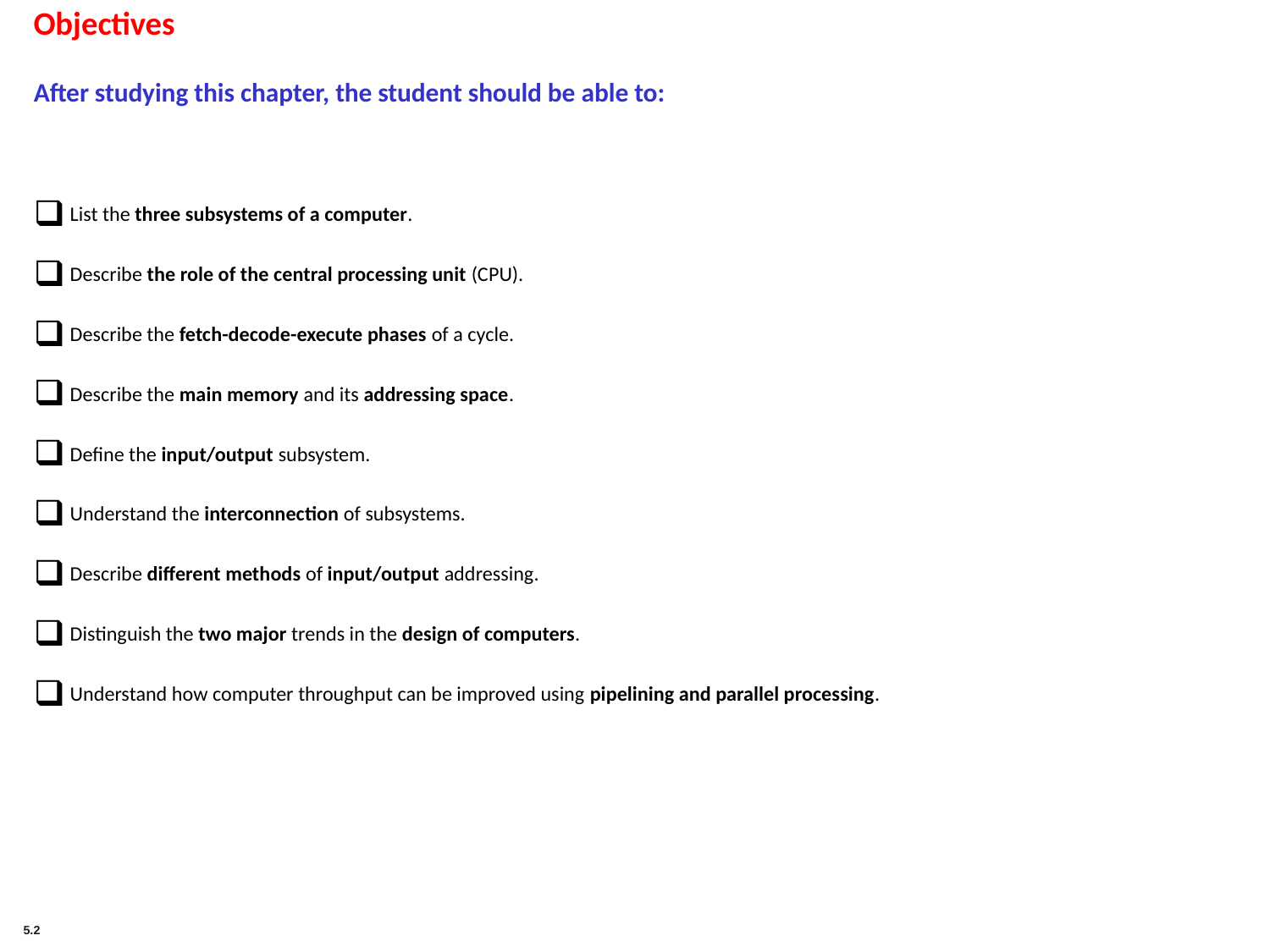

Objectives
After studying this chapter, the student should be able to:
 List the three subsystems of a computer.
 Describe the role of the central processing unit (CPU).
 Describe the fetch-decode-execute phases of a cycle.
 Describe the main memory and its addressing space.
 Define the input/output subsystem.
 Understand the interconnection of subsystems.
 Describe different methods of input/output addressing.
 Distinguish the two major trends in the design of computers.
 Understand how computer throughput can be improved using pipelining and parallel processing.
5.2